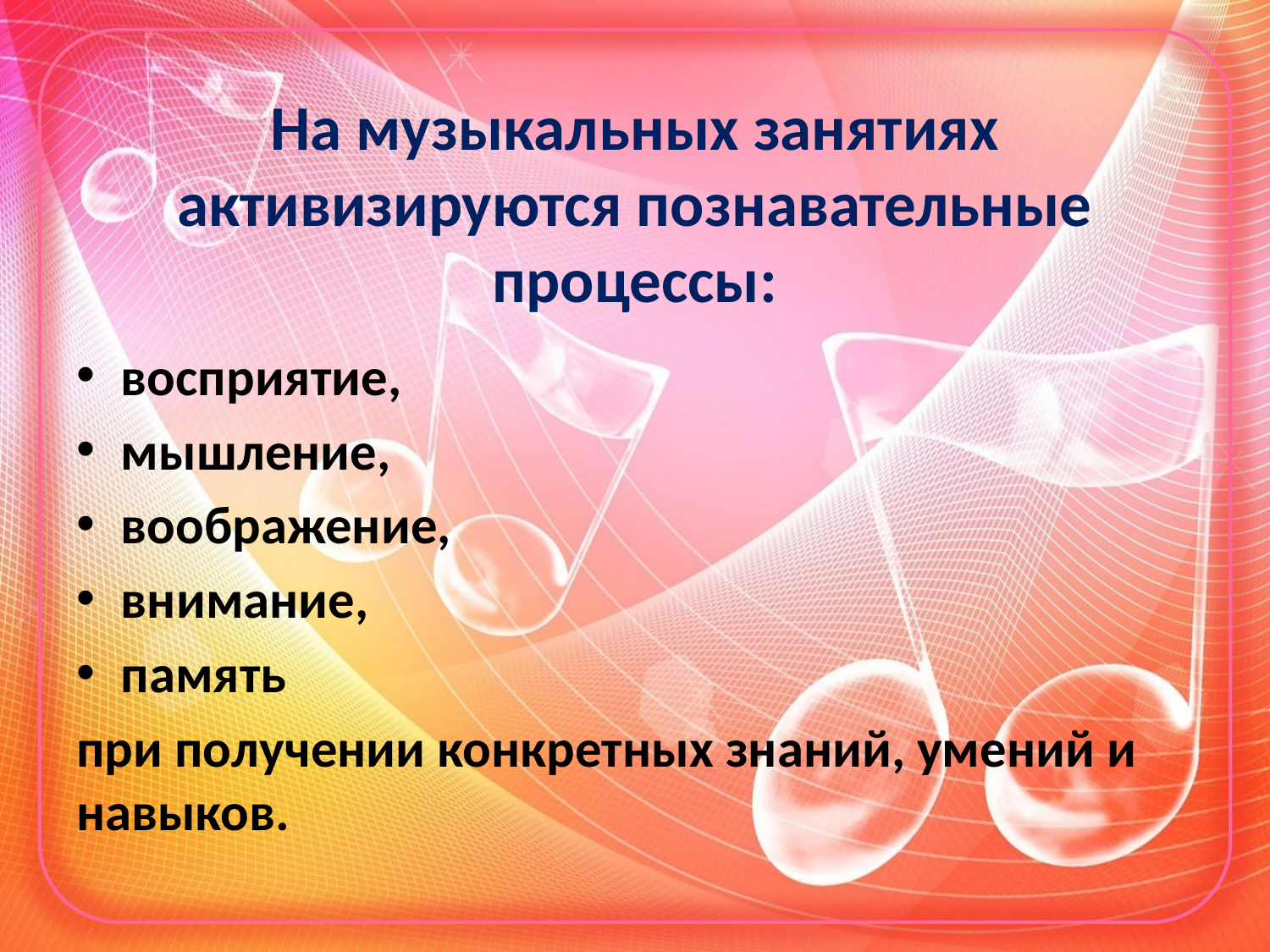

# На музыкальных занятиях активизируются познавательные процессы:
восприятие,
мышление,
воображение,
внимание,
память
при получении конкретных знаний, умений и навыков.